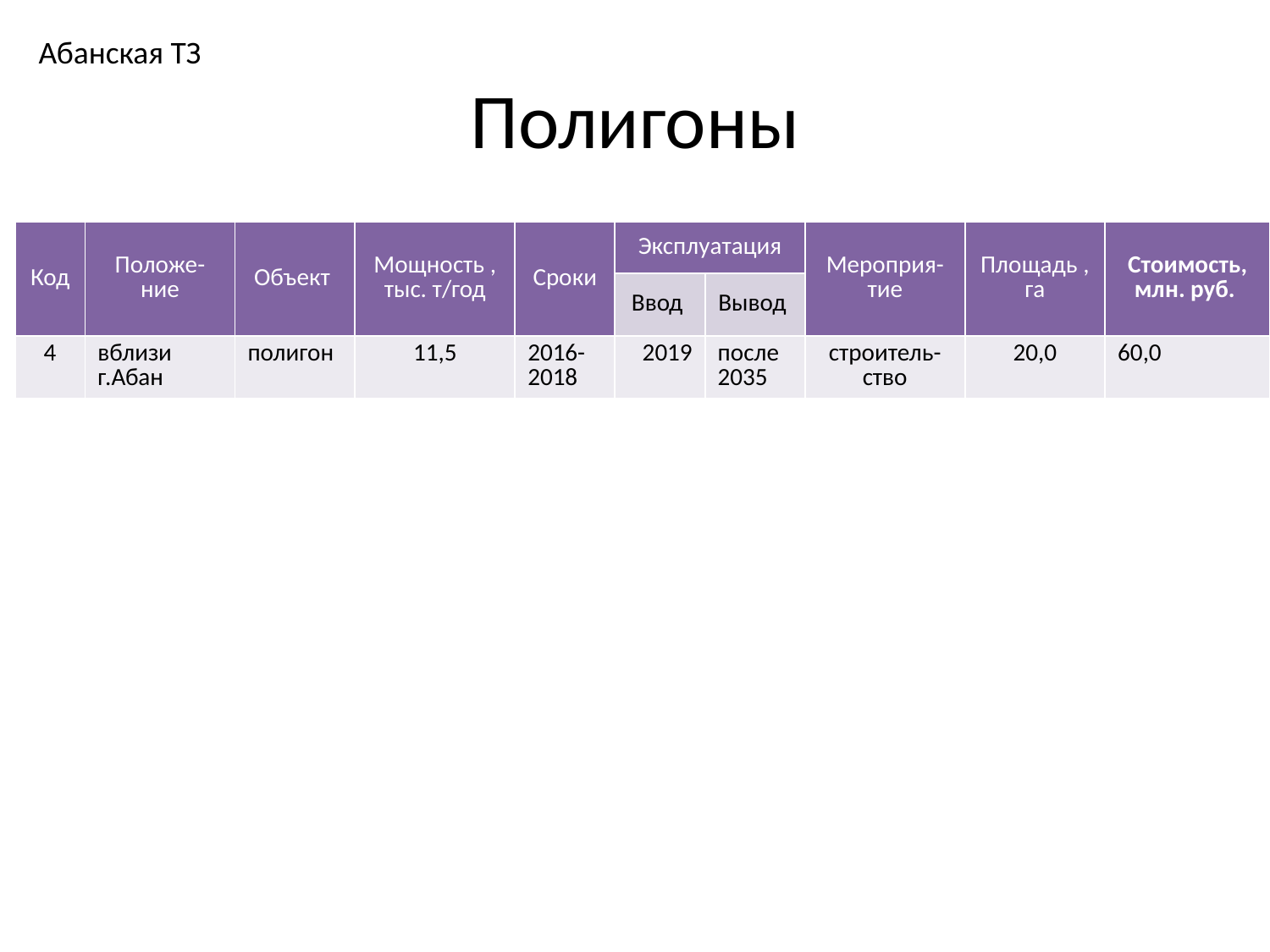

Абанская ТЗ

# Полигоны
| Код | Положе-ние | Объект | Мощность , тыс. т/год | Сроки | Эксплуатация |  | Мероприя-тие | Площадь , га | Стоимость, млн. руб. |
| --- | --- | --- | --- | --- | --- | --- | --- | --- | --- |
|  |  |  |  |  | Ввод | Вывод |  |  |  |
| 4 | вблизи г.Абан | полигон | 11,5 | 2016-2018 | 2019 | после 2035 | строитель-ство | 20,0 | 60,0 |